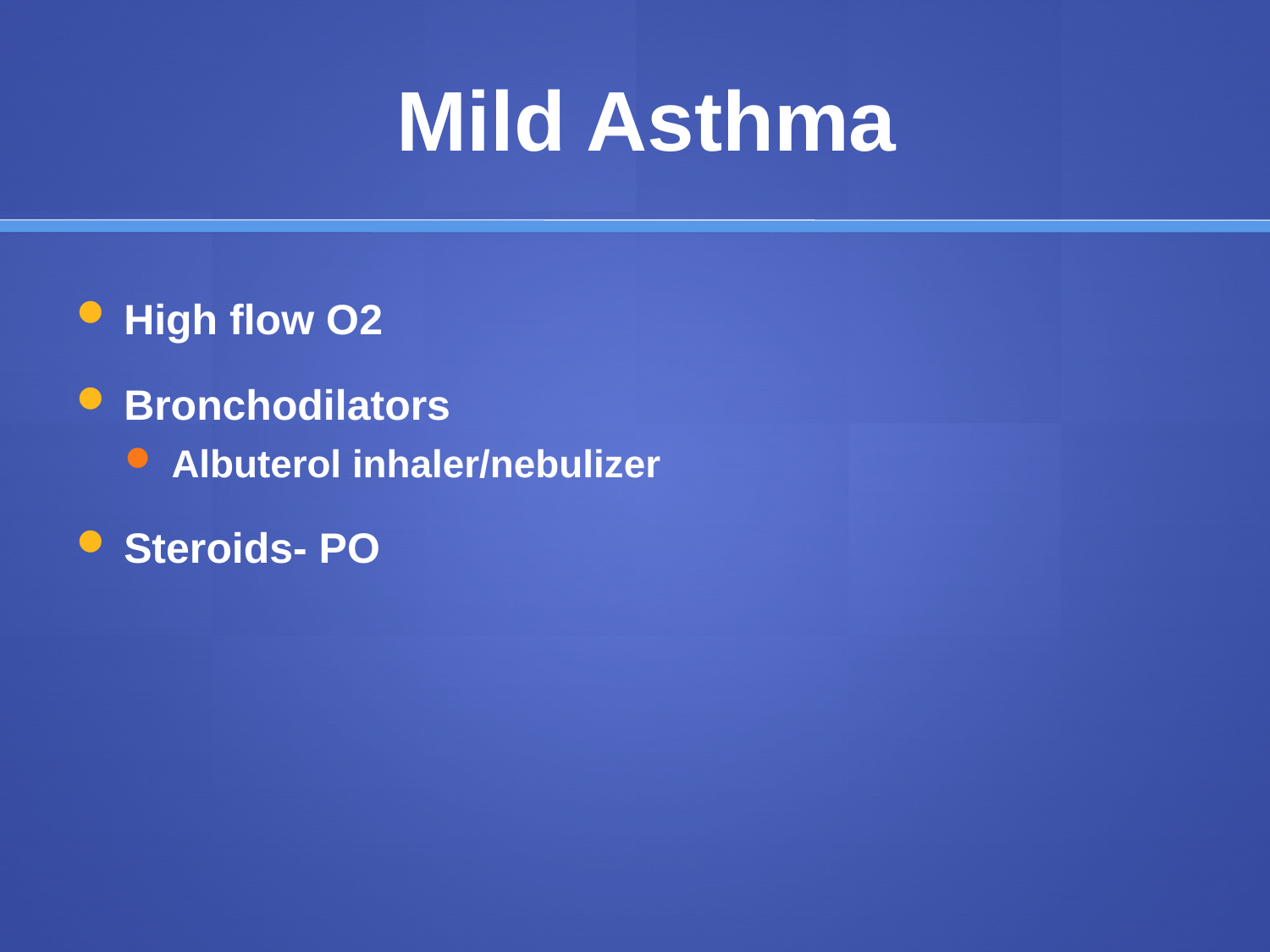

# Mild Asthma
High flow O2
Bronchodilators
Albuterol inhaler/nebulizer
Steroids- PO